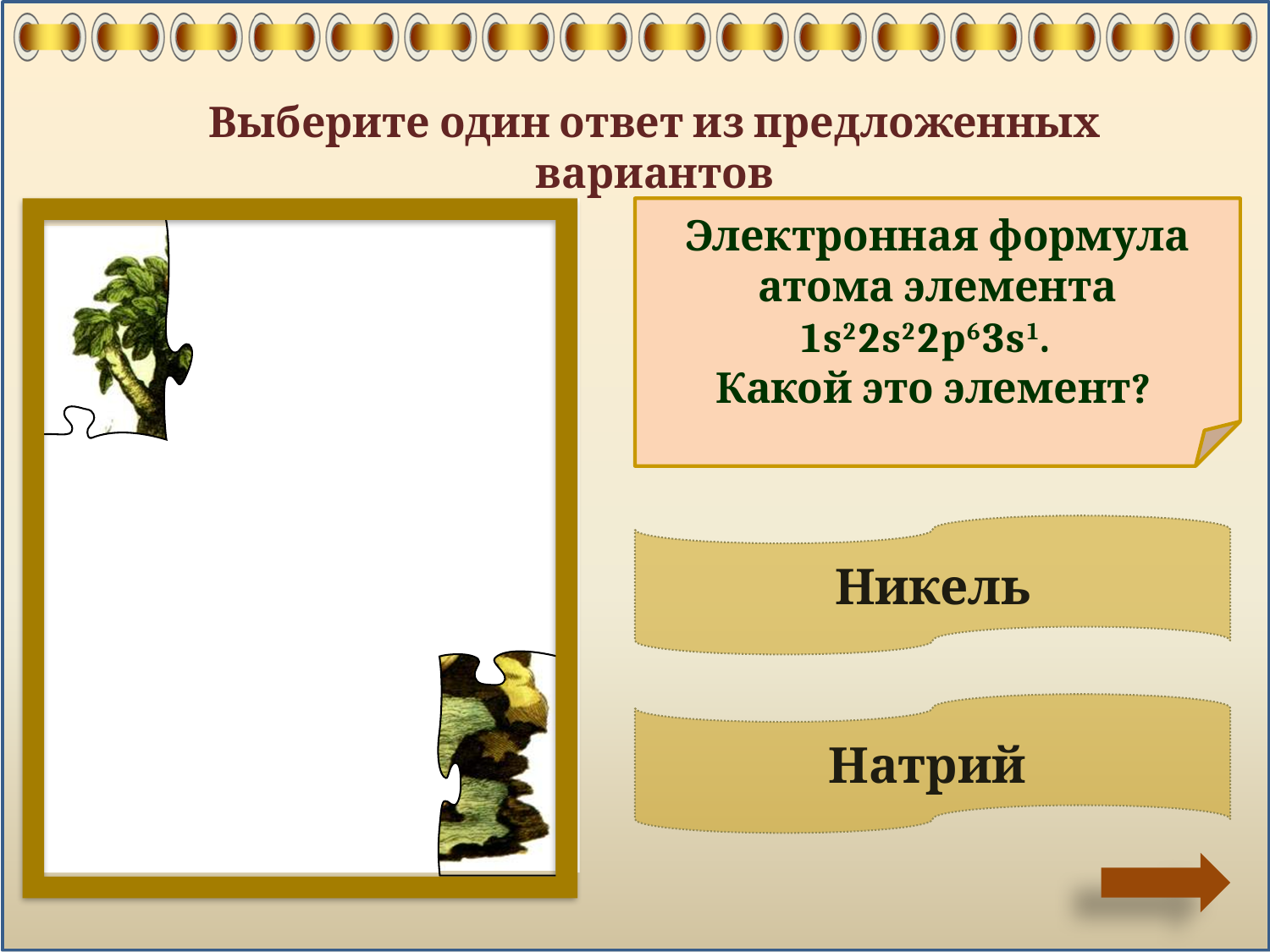

Выберите один ответ из предложенных вариантов

Электронная формула атома элемента 1s22s22p63s1.
Какой это элемент?

Никель

Натрий